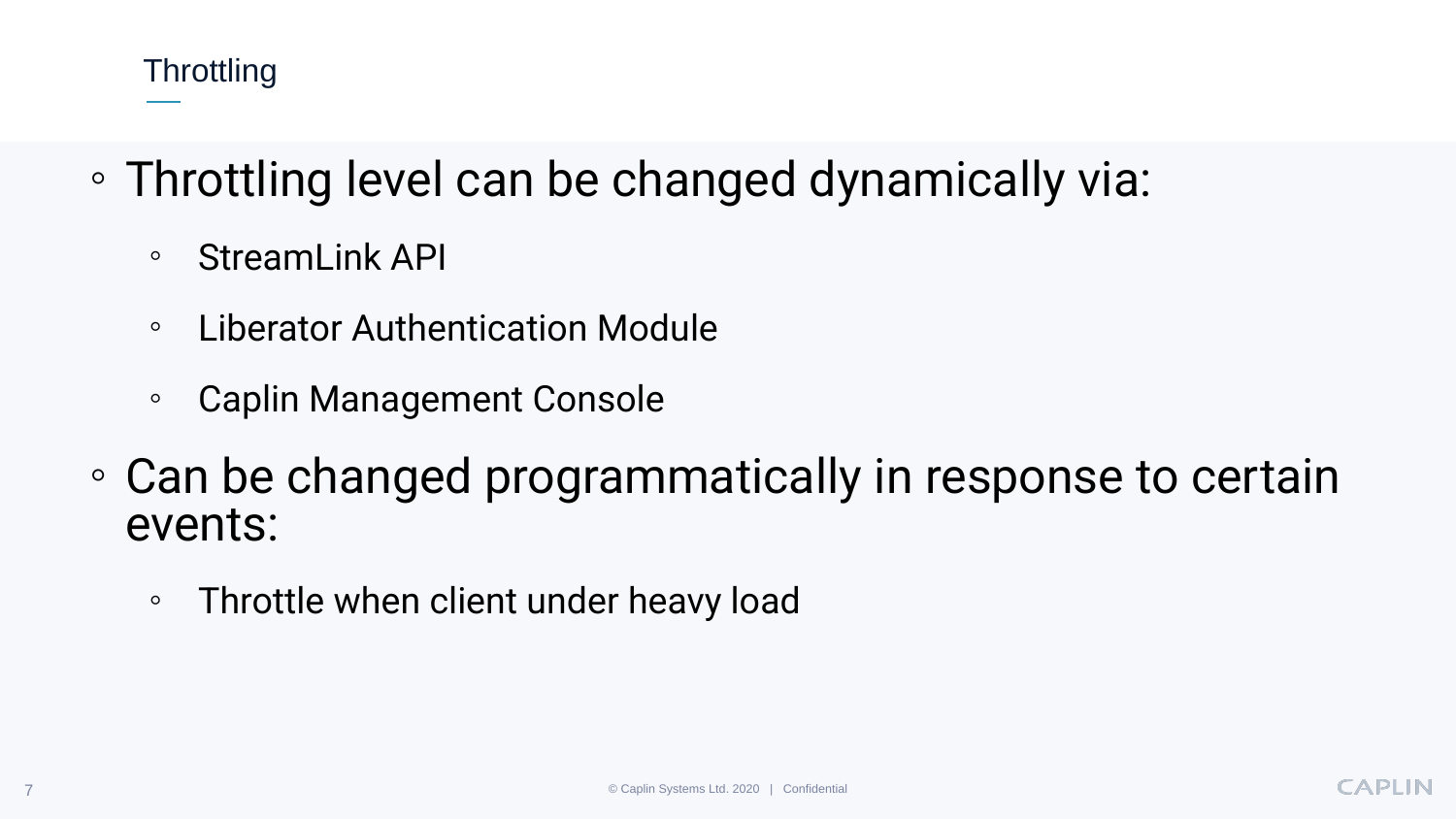

# Throttling
Throttling level can be changed dynamically via:
StreamLink API
Liberator Authentication Module
Caplin Management Console
Can be changed programmatically in response to certain events:
Throttle when client under heavy load